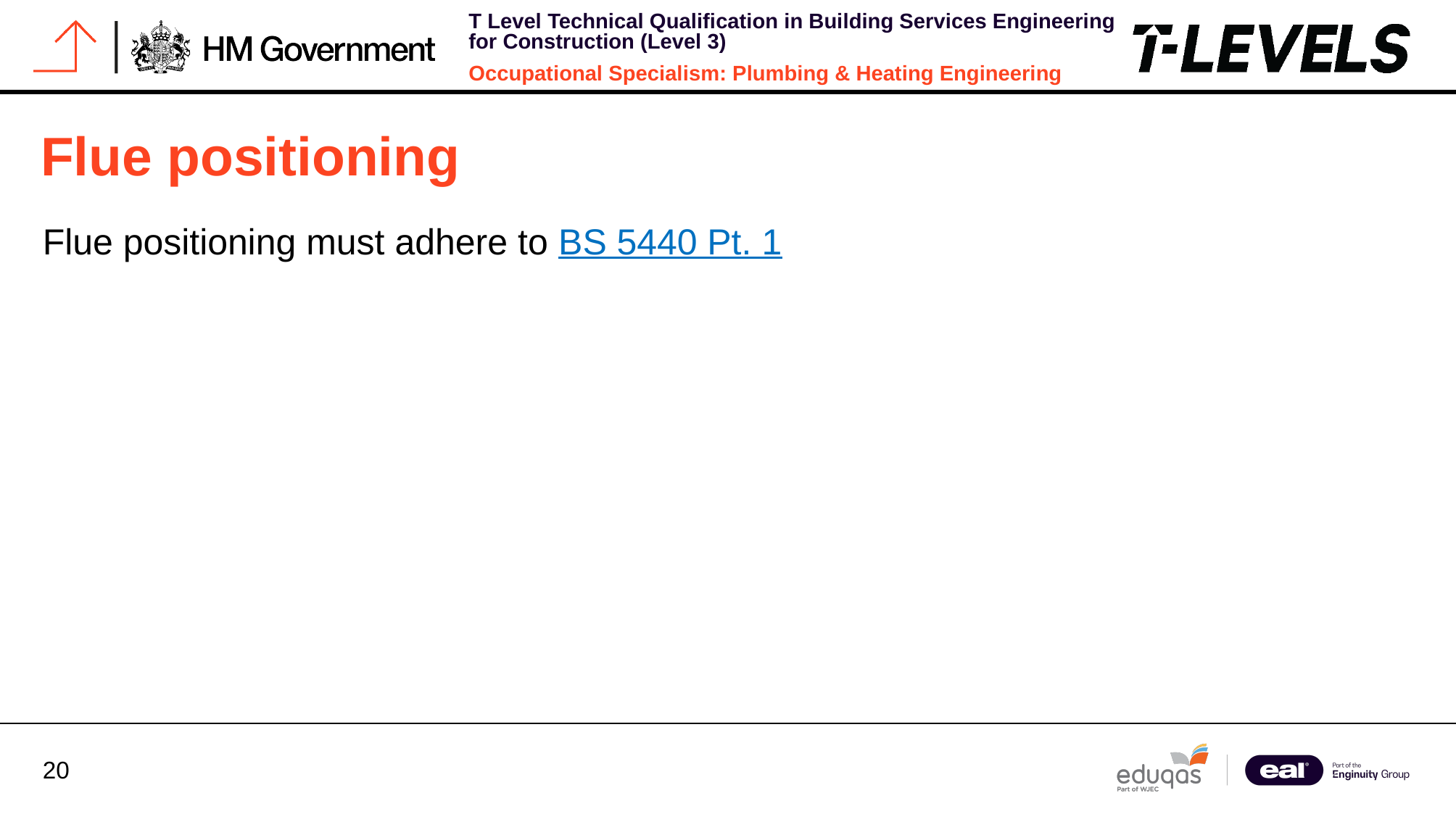

# Flue positioning
Flue positioning must adhere to BS 5440 Pt. 1